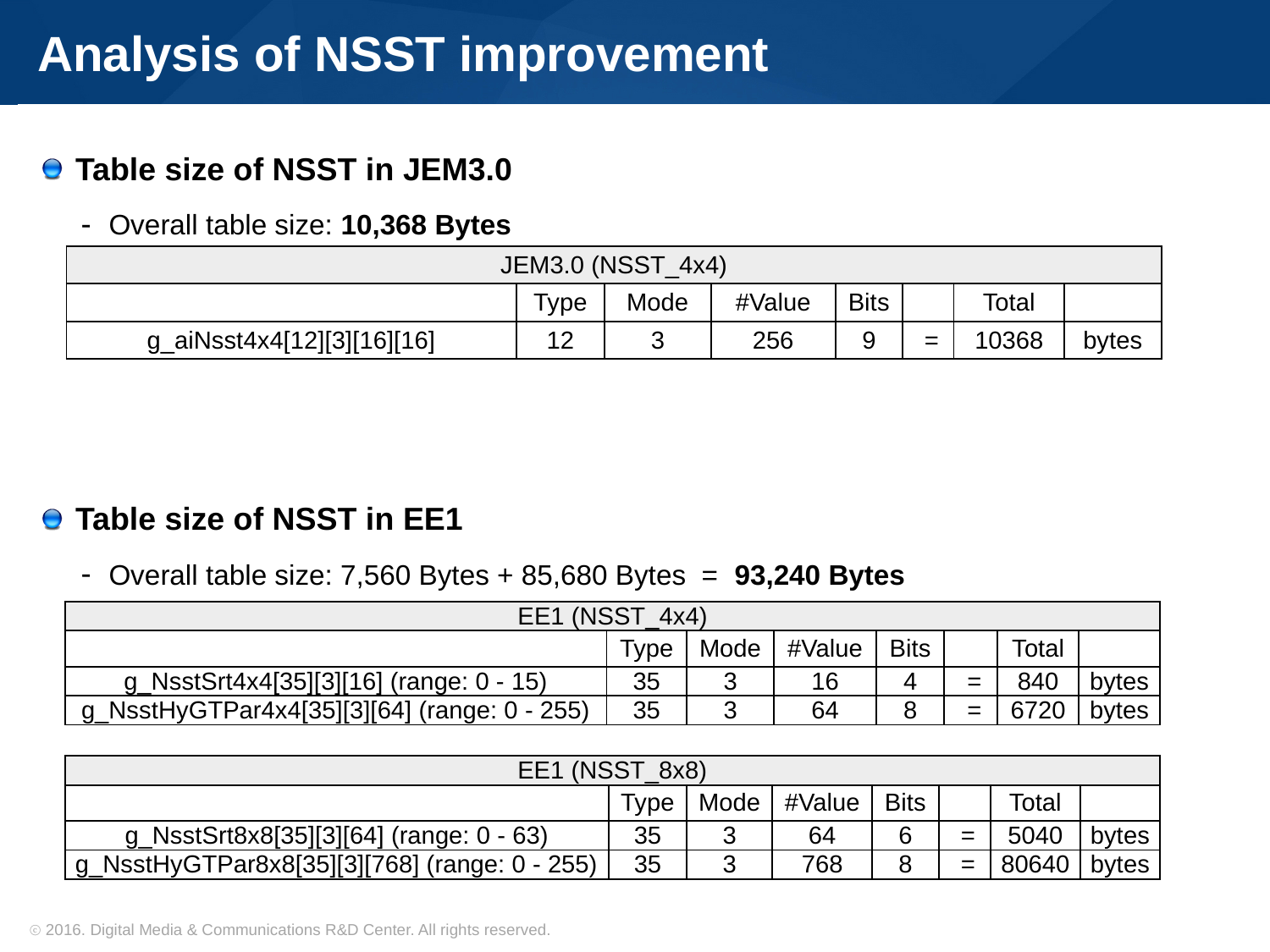

# Analysis of NSST improvement
Table size of NSST in JEM3.0
Overall table size: 10,368 Bytes

Table size of NSST in EE1
Overall table size: 7,560 Bytes + 85,680 Bytes  =  93,240 Bytes

| JEM3.0 (NSST\_4x4) |  |  |  |  |  |  |  |
| --- | --- | --- | --- | --- | --- | --- | --- |
|  | Type | Mode | #Value | Bits |  | Total |  |
| g\_aiNsst4x4[12][3][16][16] | 12 | 3 | 256 | 9 | = | 10368 | bytes |
| EE1 (NSST\_4x4) |  |  |  |  |  |  |  |
| --- | --- | --- | --- | --- | --- | --- | --- |
|  | Type | Mode | #Value | Bits |  | Total |  |
| g\_NsstSrt4x4[35][3][16] (range: 0 - 15) | 35 | 3 | 16 | 4 | = | 840 | bytes |
| g\_NsstHyGTPar4x4[35][3][64] (range: 0 - 255) | 35 | 3 | 64 | 8 | = | 6720 | bytes |
| EE1 (NSST\_8x8) |  |  |  |  |  |  |  |
| --- | --- | --- | --- | --- | --- | --- | --- |
|  | Type | Mode | #Value | Bits |  | Total |  |
| g\_NsstSrt8x8[35][3][64] (range: 0 - 63) | 35 | 3 | 64 | 6 | = | 5040 | bytes |
| g\_NsstHyGTPar8x8[35][3][768] (range: 0 - 255) | 35 | 3 | 768 | 8 | = | 80640 | bytes |